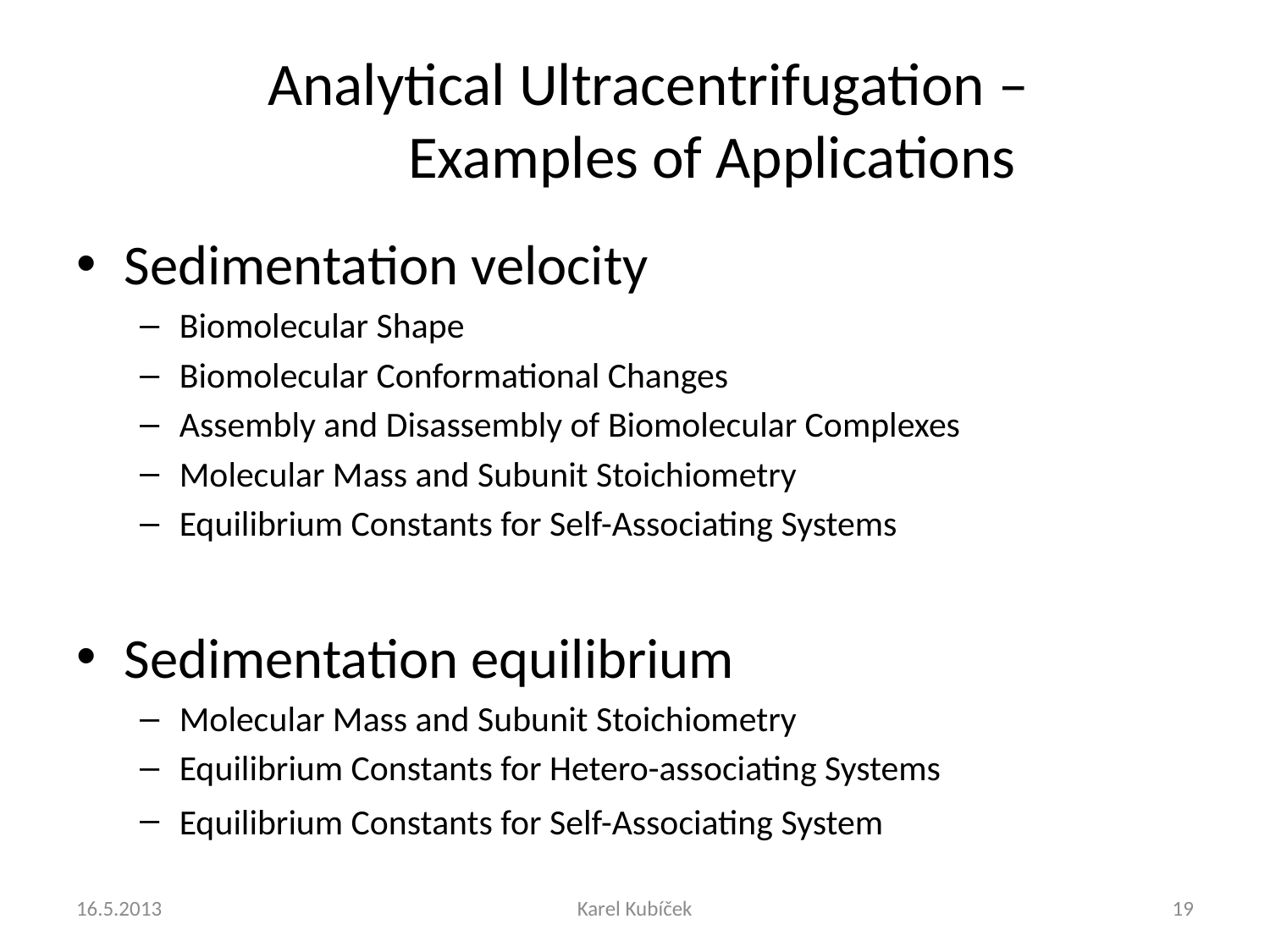

# Analytical Ultracentrifugation – Examples of Applications
Sedimentation velocity
Biomolecular Shape
Biomolecular Conformational Changes
Assembly and Disassembly of Biomolecular Complexes
Molecular Mass and Subunit Stoichiometry
Equilibrium Constants for Self-Associating Systems

Sedimentation equilibrium
Molecular Mass and Subunit Stoichiometry
Equilibrium Constants for Hetero-associating Systems
Equilibrium Constants for Self-Associating System
16.5.2013
Karel Kubíček
19